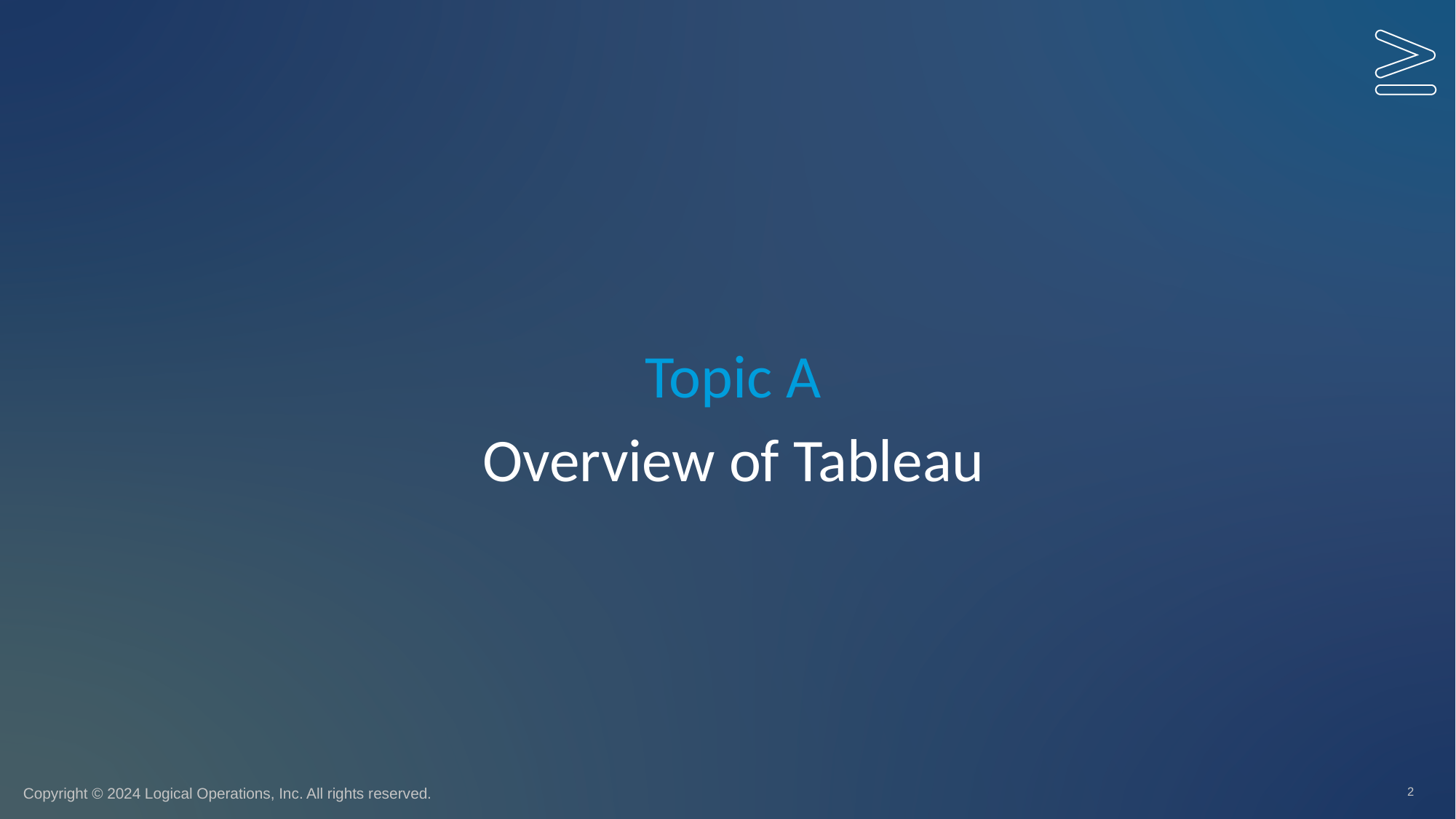

Topic A
# Overview of Tableau
2